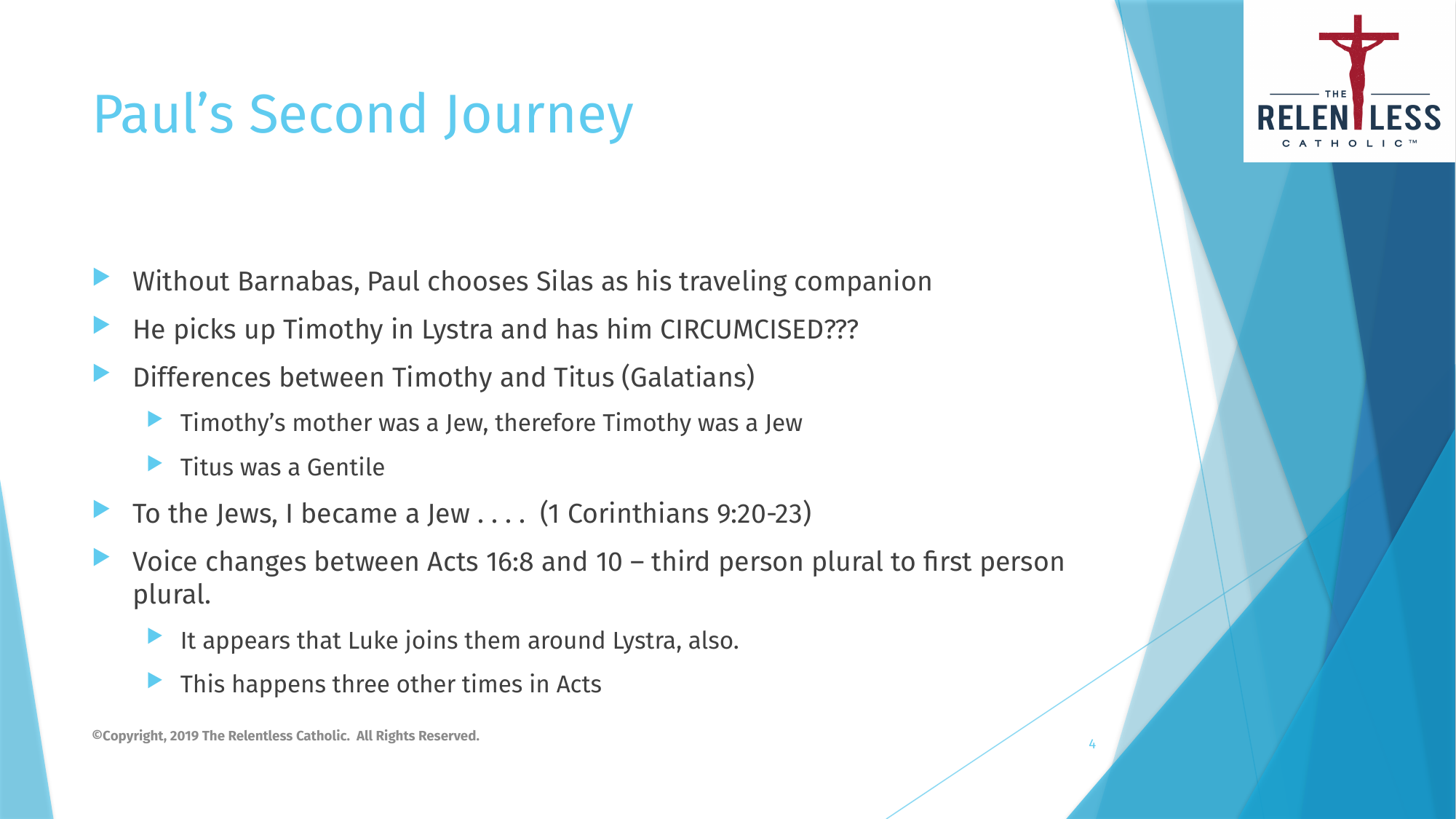

# Paul’s Second Journey
Without Barnabas, Paul chooses Silas as his traveling companion
He picks up Timothy in Lystra and has him CIRCUMCISED???
Differences between Timothy and Titus (Galatians)
Timothy’s mother was a Jew, therefore Timothy was a Jew
Titus was a Gentile
To the Jews, I became a Jew . . . .  (1 Corinthians 9:20-23)
Voice changes between Acts 16:8 and 10 – third person plural to first person plural.
It appears that Luke joins them around Lystra, also.
This happens three other times in Acts
©Copyright, 2019 The Relentless Catholic.  All Rights Reserved.

4